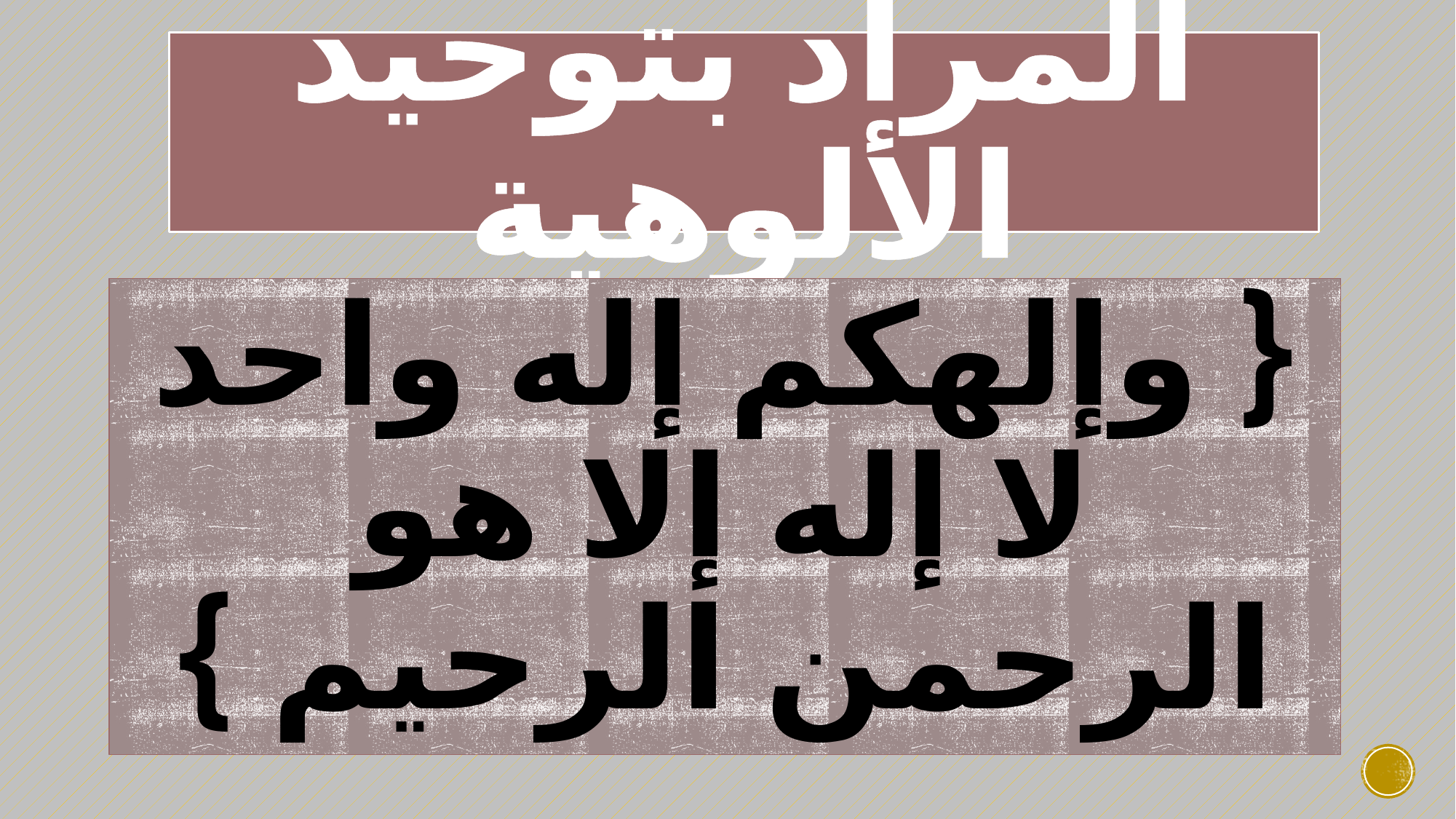

# المراد بتوحيد الألوهية
{ وإلهكم إله واحد لا إله إلا هو الرحمن الرحيم }